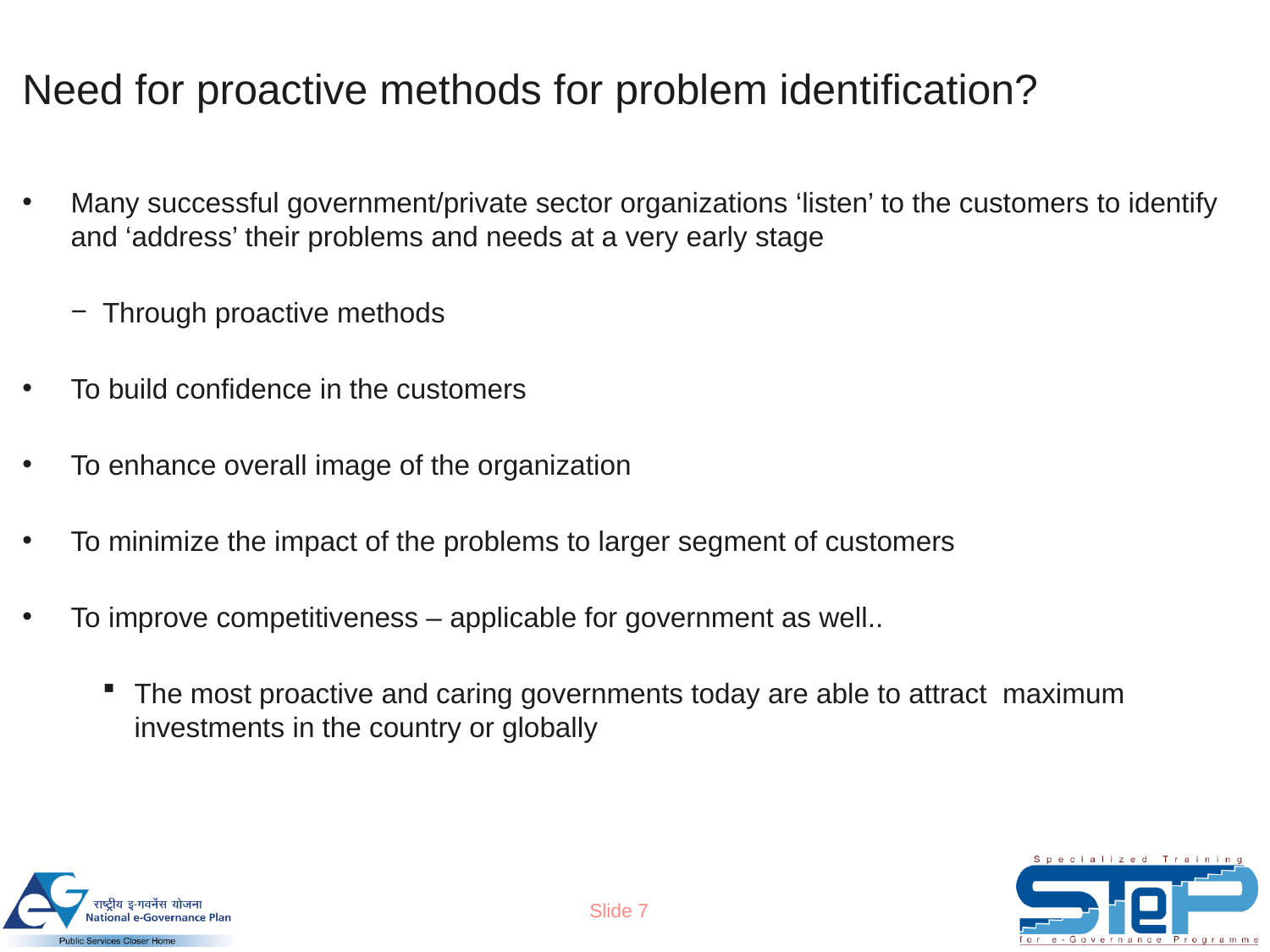

Need for proactive methods for problem identification?
Many successful government/private sector organizations ‘listen’ to the customers to identify and ‘address’ their problems and needs at a very early stage
Through proactive methods
To build confidence in the customers
To enhance overall image of the organization
To minimize the impact of the problems to larger segment of customers
To improve competitiveness – applicable for government as well..
The most proactive and caring governments today are able to attract  maximum investments in the country or globally